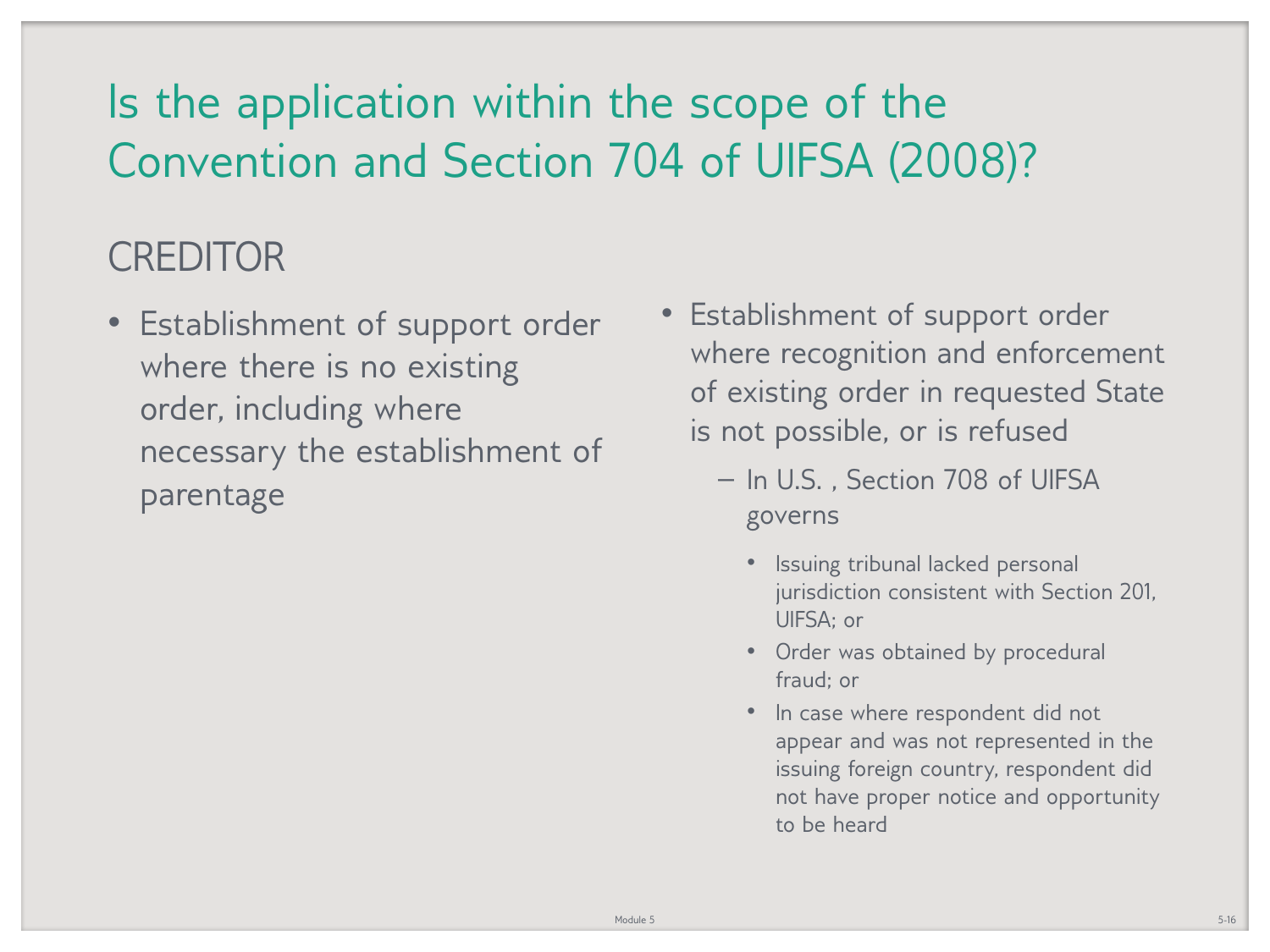

# Is the application within the scope of the Convention and Section 704 of UIFSA (2008)?

Establishment of support order where recognition and enforcement of existing order in requested State is not possible, or is refused
In U.S. , Section 708 of UIFSA governs
Issuing tribunal lacked personal jurisdiction consistent with Section 201, UIFSA; or
Order was obtained by procedural fraud; or
In case where respondent did not appear and was not represented in the issuing foreign country, respondent did not have proper notice and opportunity to be heard
CREDITOR
Establishment of support order where there is no existing order, including where necessary the establishment of parentage
Module 5
5-16